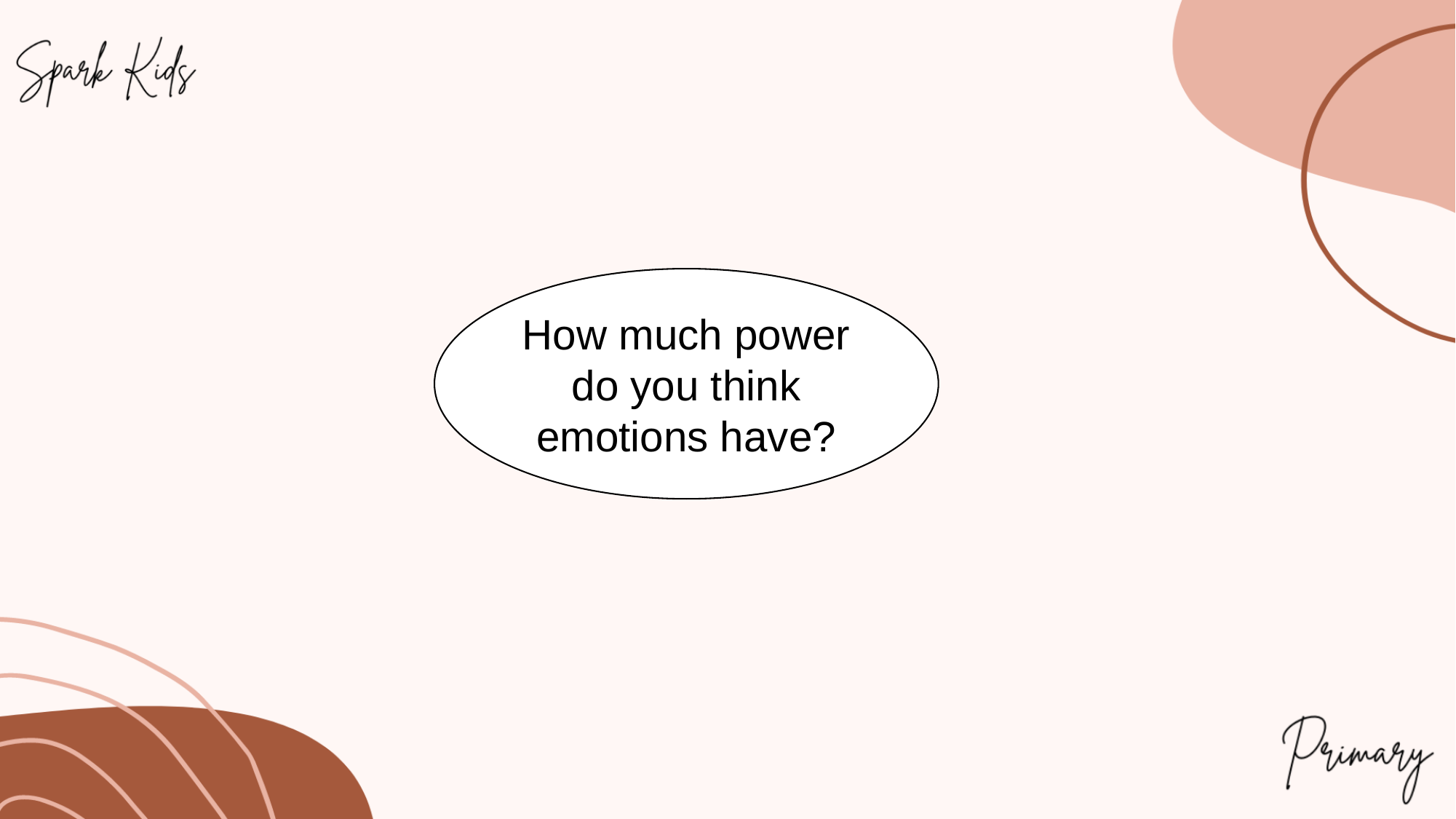

How much power do you think emotions have?